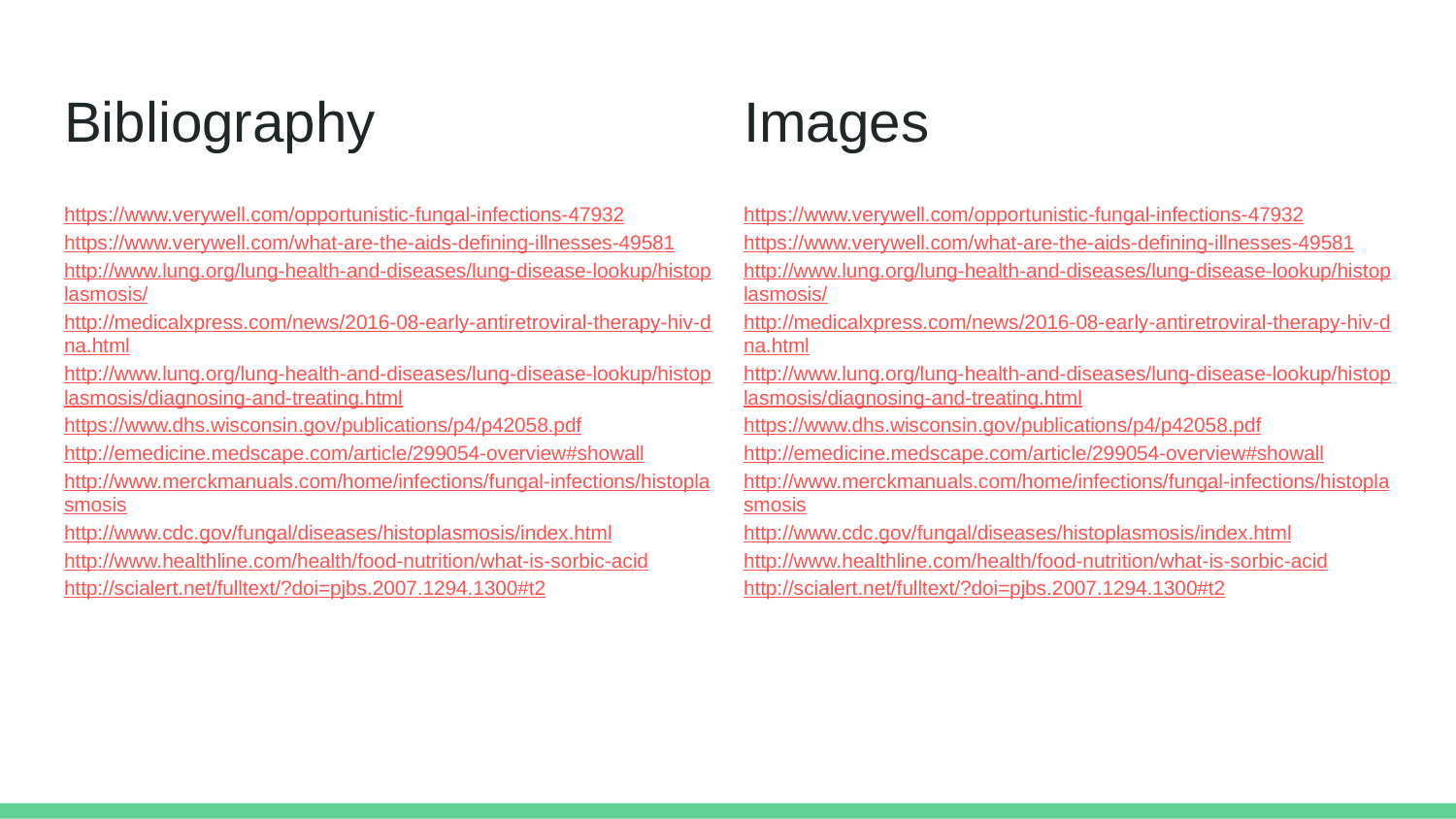

# Bibliography
Images
https://www.verywell.com/opportunistic-fungal-infections-47932
https://www.verywell.com/what-are-the-aids-defining-illnesses-49581
http://www.lung.org/lung-health-and-diseases/lung-disease-lookup/histoplasmosis/
http://medicalxpress.com/news/2016-08-early-antiretroviral-therapy-hiv-dna.html
http://www.lung.org/lung-health-and-diseases/lung-disease-lookup/histoplasmosis/diagnosing-and-treating.html
https://www.dhs.wisconsin.gov/publications/p4/p42058.pdf
http://emedicine.medscape.com/article/299054-overview#showall
http://www.merckmanuals.com/home/infections/fungal-infections/histoplasmosis
http://www.cdc.gov/fungal/diseases/histoplasmosis/index.html
http://www.healthline.com/health/food-nutrition/what-is-sorbic-acid
http://scialert.net/fulltext/?doi=pjbs.2007.1294.1300#t2
https://www.verywell.com/opportunistic-fungal-infections-47932
https://www.verywell.com/what-are-the-aids-defining-illnesses-49581
http://www.lung.org/lung-health-and-diseases/lung-disease-lookup/histoplasmosis/
http://medicalxpress.com/news/2016-08-early-antiretroviral-therapy-hiv-dna.html
http://www.lung.org/lung-health-and-diseases/lung-disease-lookup/histoplasmosis/diagnosing-and-treating.html
https://www.dhs.wisconsin.gov/publications/p4/p42058.pdf
http://emedicine.medscape.com/article/299054-overview#showall
http://www.merckmanuals.com/home/infections/fungal-infections/histoplasmosis
http://www.cdc.gov/fungal/diseases/histoplasmosis/index.html
http://www.healthline.com/health/food-nutrition/what-is-sorbic-acid
http://scialert.net/fulltext/?doi=pjbs.2007.1294.1300#t2